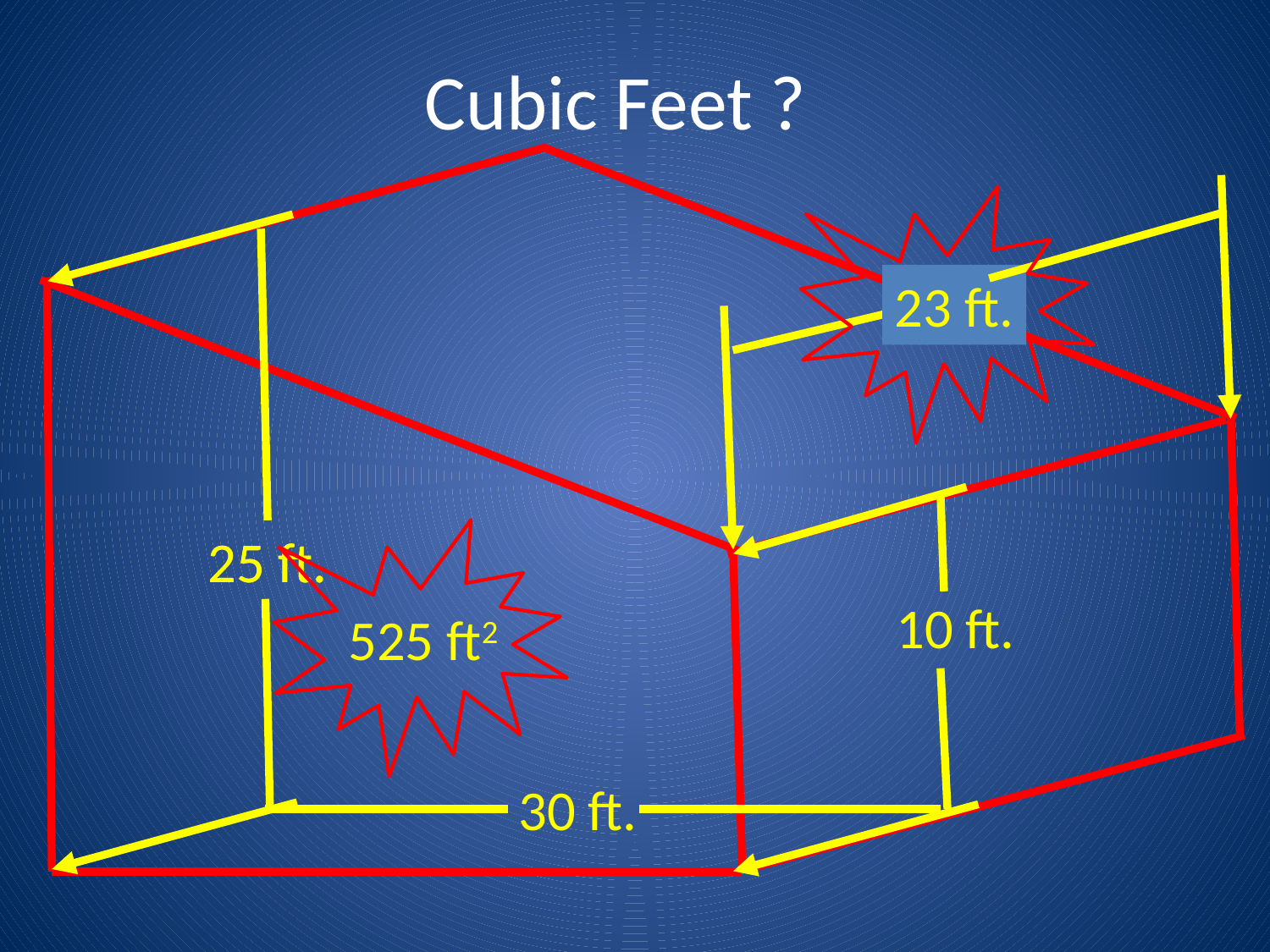

# Cubic Feet ?

23 ft.

25 ft.
25 ft.
10 ft.
525 ft2
30 ft.